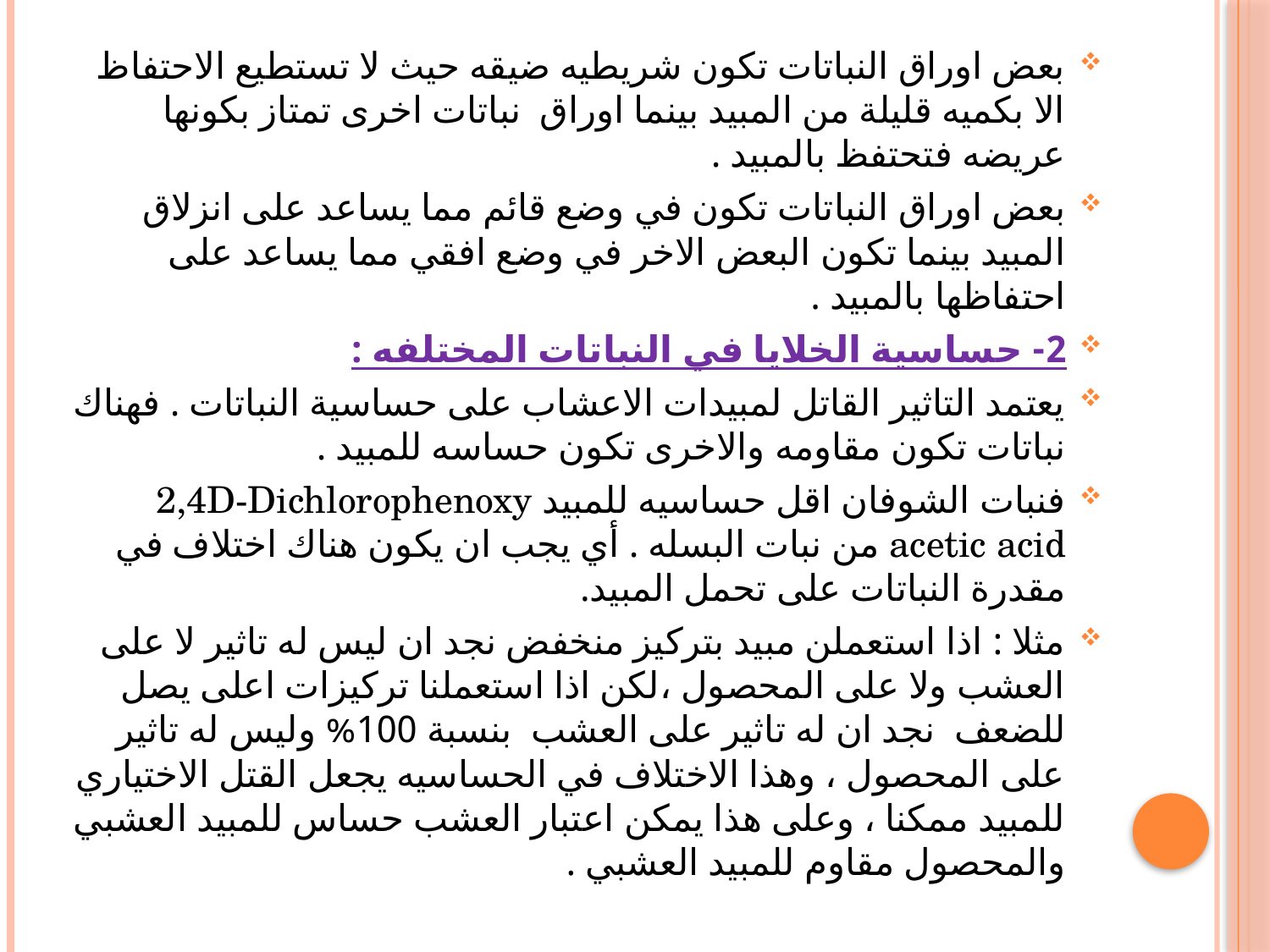

بعض اوراق النباتات تكون شريطيه ضيقه حيث لا تستطيع الاحتفاظ الا بكميه قليلة من المبيد بينما اوراق  نباتات اخرى تمتاز بكونها عريضه فتحتفظ بالمبيد .
بعض اوراق النباتات تكون في وضع قائم مما يساعد على انزلاق المبيد بينما تكون البعض الاخر في وضع افقي مما يساعد على احتفاظها بالمبيد .
2- حساسية الخلايا في النباتات المختلفه :
يعتمد التاثير القاتل لمبيدات الاعشاب على حساسية النباتات . فهناك نباتات تكون مقاومه والاخرى تكون حساسه للمبيد .
فنبات الشوفان اقل حساسيه للمبيد 2,4D-Dichlorophenoxy acetic acid من نبات البسله . أي يجب ان يكون هناك اختلاف في مقدرة النباتات على تحمل المبيد.
مثلا : اذا استعملن مبيد بتركيز منخفض نجد ان ليس له تاثير لا على العشب ولا على المحصول ،لكن اذا استعملنا تركيزات اعلى يصل للضعف  نجد ان له تاثير على العشب  بنسبة 100% وليس له تاثير على المحصول ، وهذا الاختلاف في الحساسيه يجعل القتل الاختياري للمبيد ممكنا ، وعلى هذا يمكن اعتبار العشب حساس للمبيد العشبي والمحصول مقاوم للمبيد العشبي .